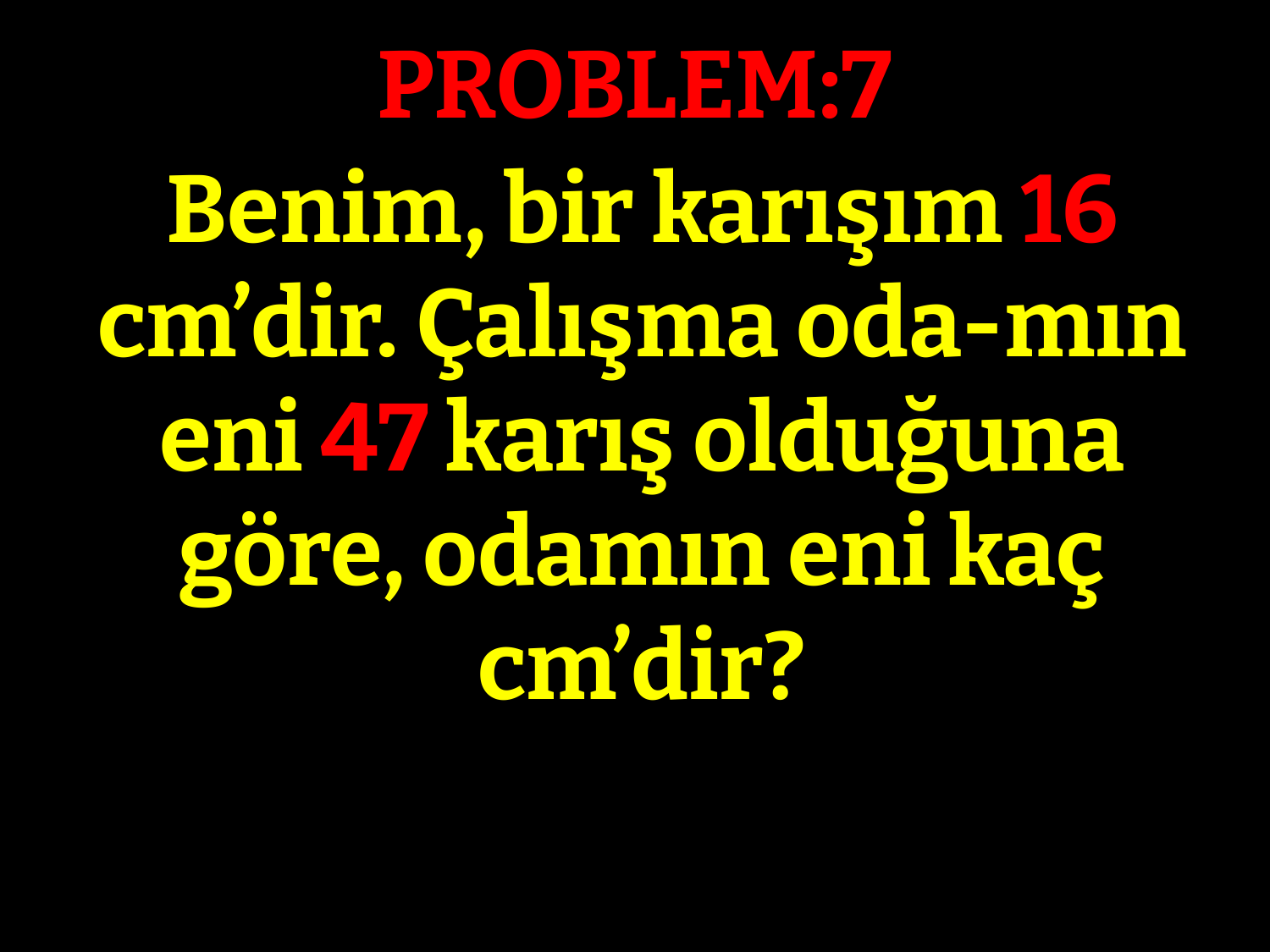

PROBLEM:7
Benim, bir karışım 16 cm’dir. Çalışma oda-mın eni 47 karış olduğuna göre, odamın eni kaç cm’dir?
#